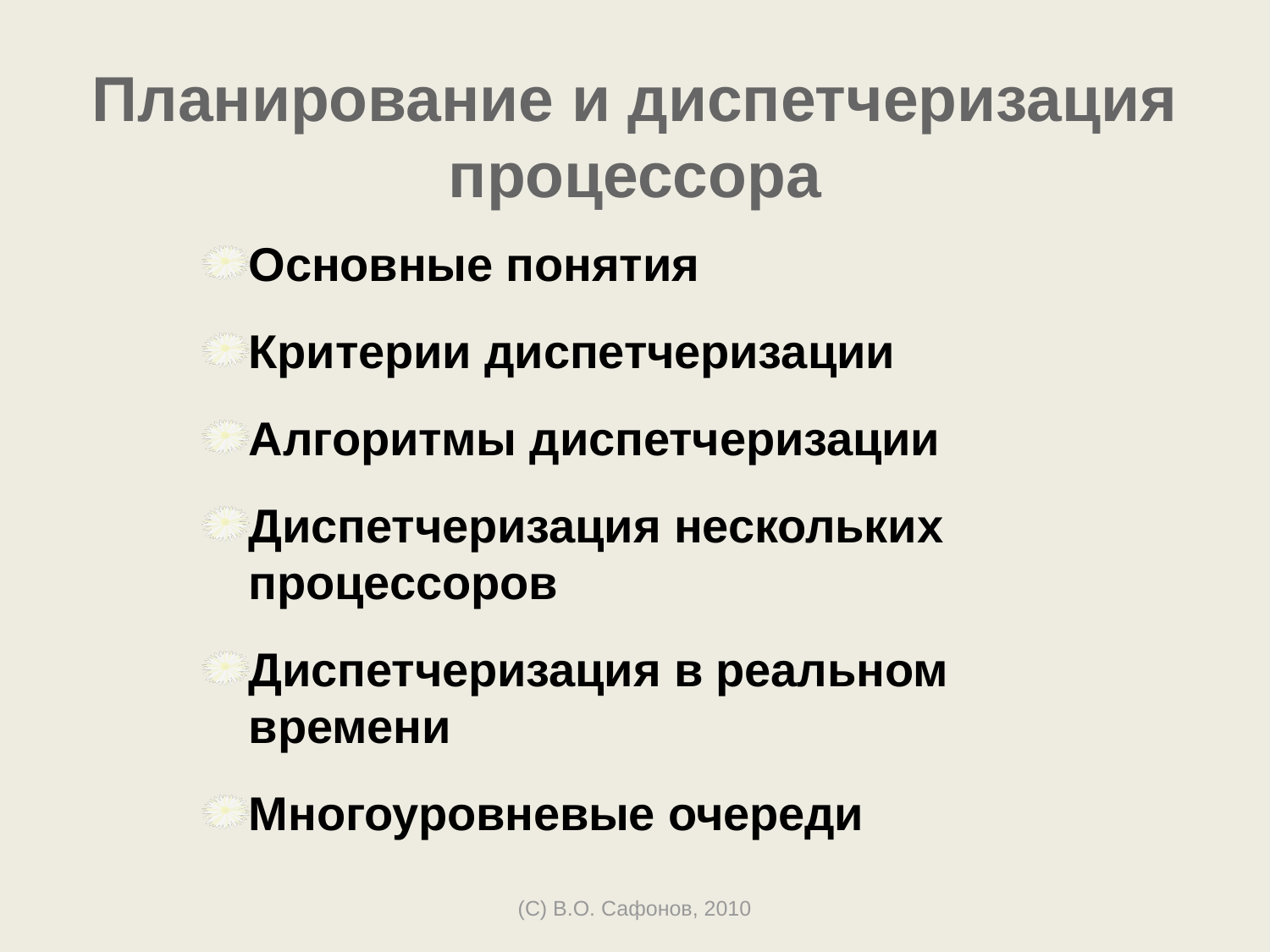

# Планирование и диспетчеризация процессора
Основные понятия
Критерии диспетчеризации
Алгоритмы диспетчеризации
Диспетчеризация нескольких процессоров
Диспетчеризация в реальном времени
Многоуровневые очереди

(C) В.О. Сафонов, 2010